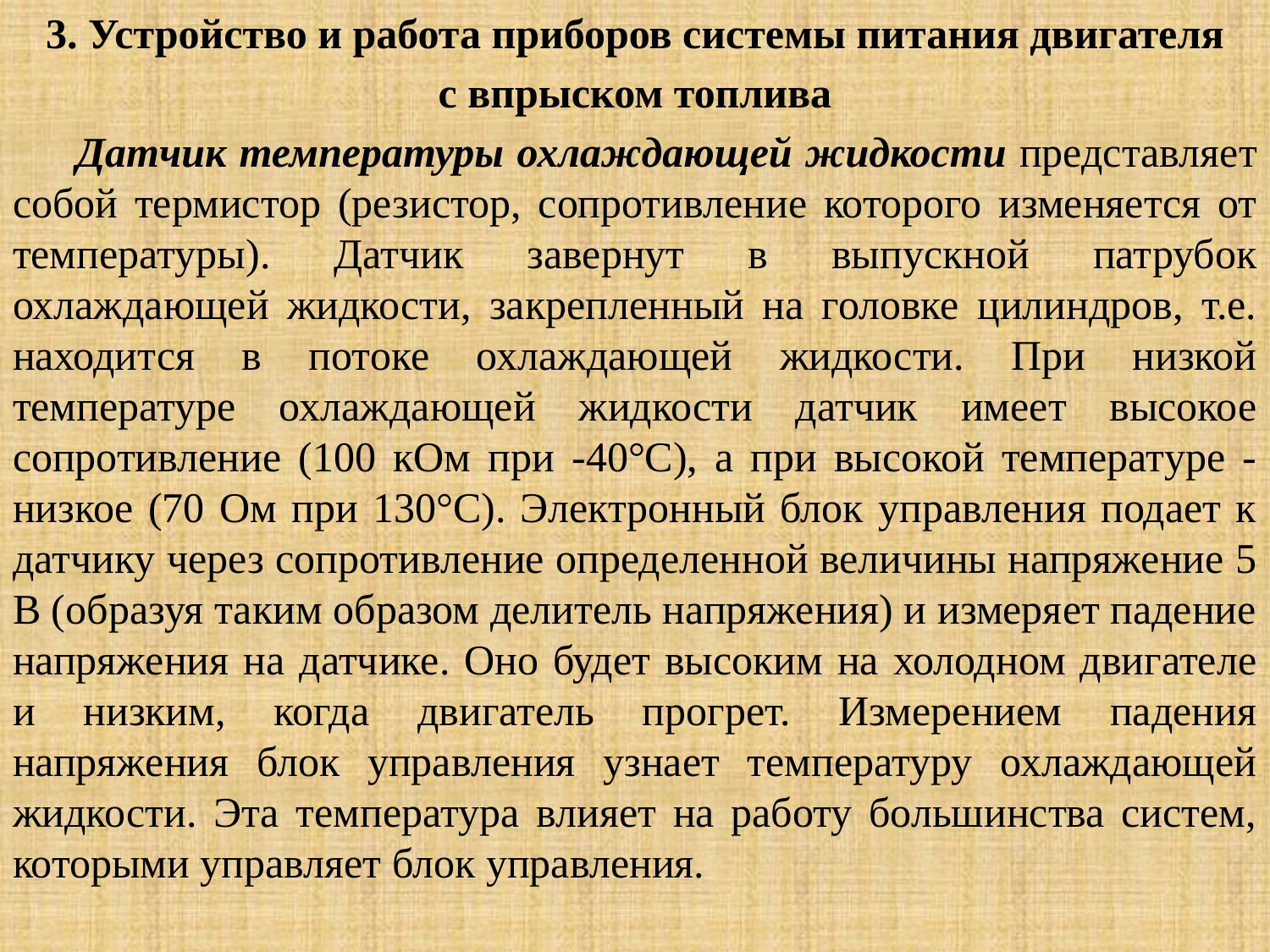

3. Устройство и работа приборов системы питания двигателя
с впрыском топлива
Датчик температуры охлаждающей жидкости представляет собой термистор (резистор, сопротивление которого изменяется от температуры). Датчик завернут в выпускной патрубок охлаждающей жидкости, закрепленный на головке цилиндров, т.е. находится в потоке охлаждающей жидкости. При низкой температуре охлаждающей жидкости датчик имеет высокое сопротивление (100 кОм при -40°С), а при высокой температуре - низкое (70 Ом при 130°С). Электронный блок управления подает к датчику через сопротивление определенной величины напряжение 5 В (образуя таким образом делитель напряжения) и измеряет падение напряжения на датчике. Оно будет высоким на холодном двигателе и низким, когда двигатель прогрет. Измерением падения напряжения блок управления узнает температуру охлаждающей жидкости. Эта температура влияет на работу большинства систем, которыми управляет блок управления.